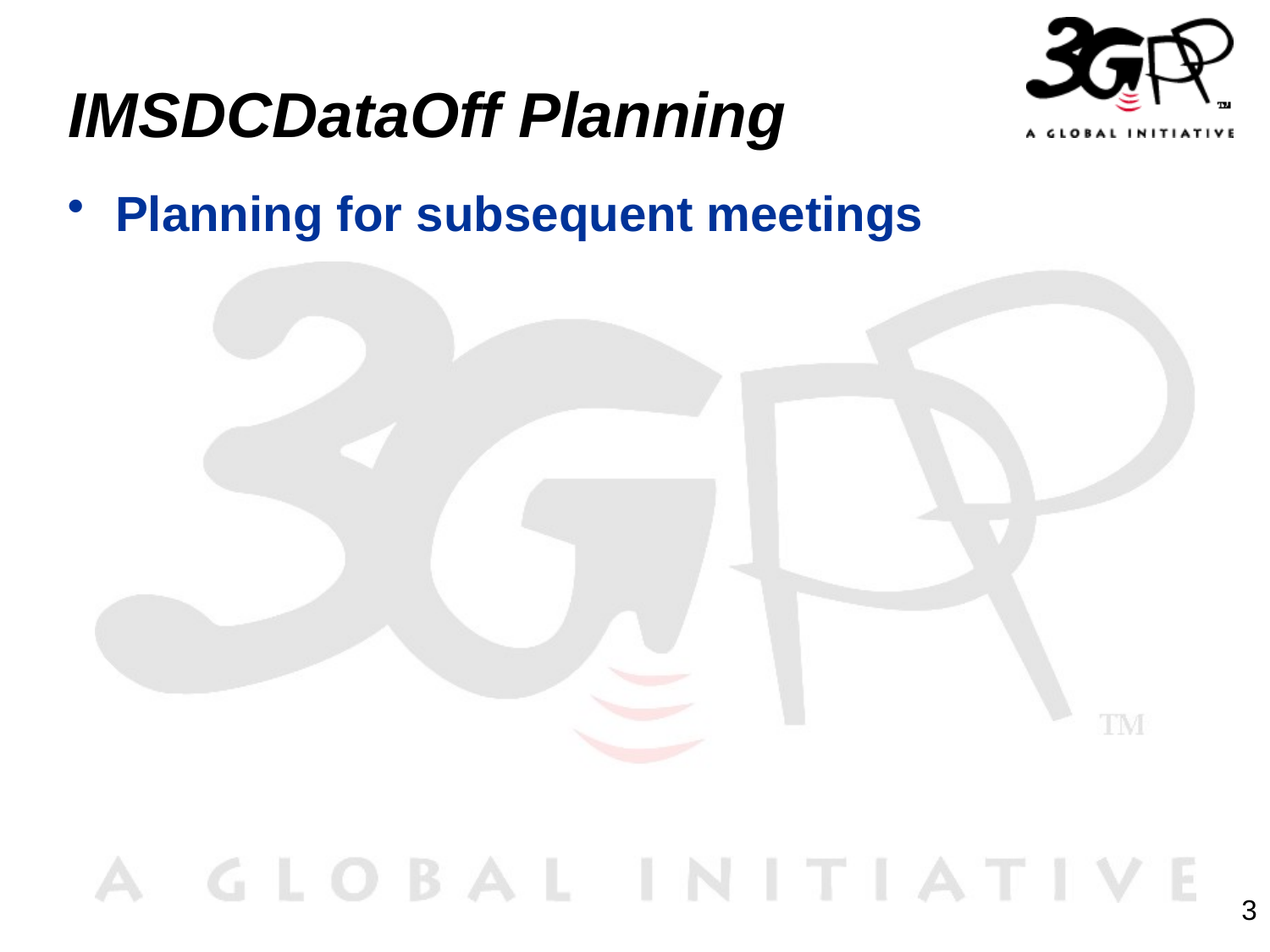

# IMSDCDataOff Planning
Planning for subsequent meetings

3